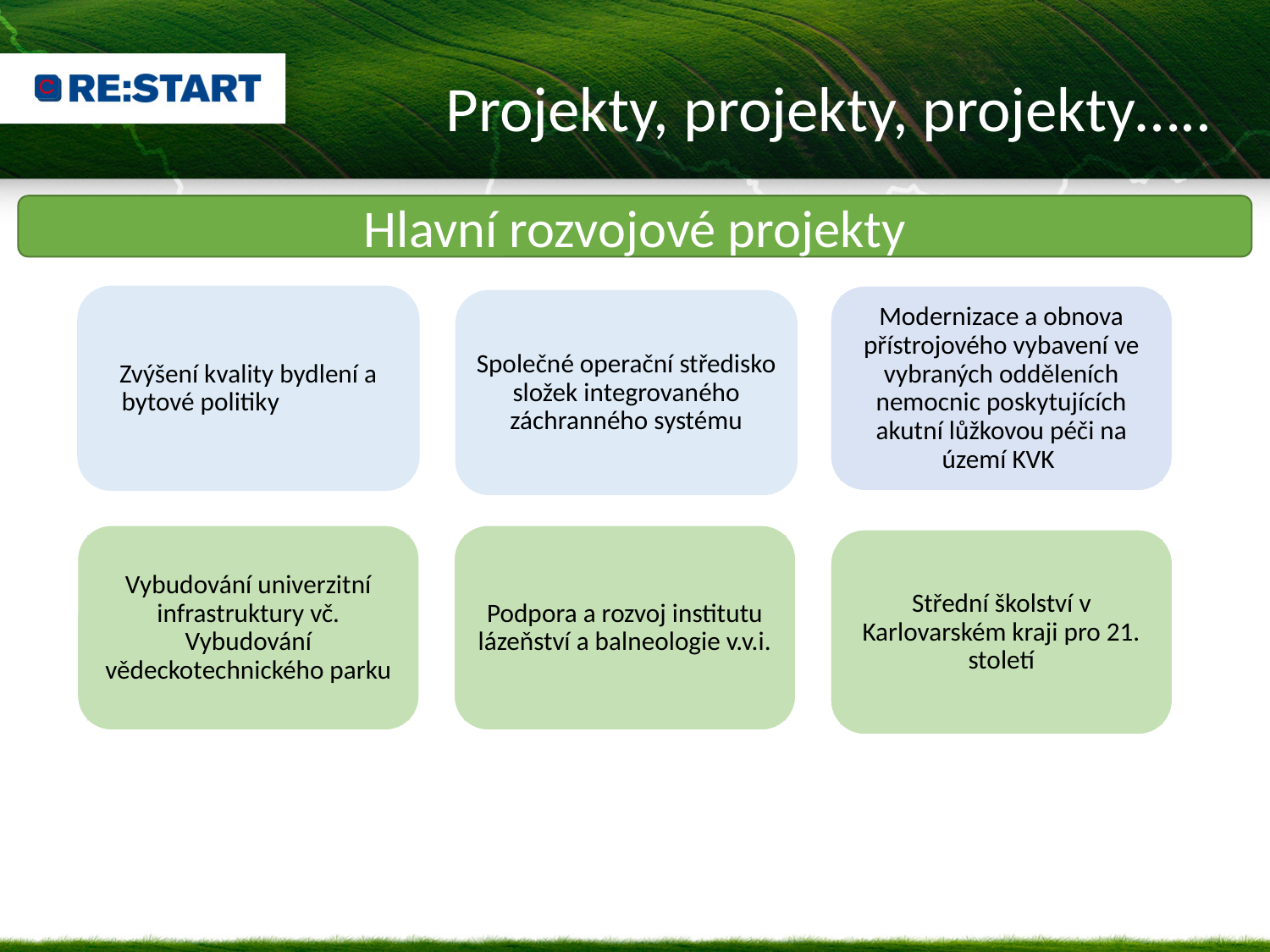

# Projekty, projekty, projekty…..
Hlavní rozvojové projekty

Zvýšení kvality bydlení a bytové politiky

Modernizace a obnova přístrojového vybavení ve vybraných odděleních nemocnic poskytujících akutní lůžkovou péči na území KVK

Společné operační středisko složek integrovaného záchranného systému

Vybudování univerzitní infrastruktury vč. Vybudování vědeckotechnického parku

Podpora a rozvoj institutu lázeňství a balneologie v.v.i.

Střední školství v Karlovarském kraji pro 21. století